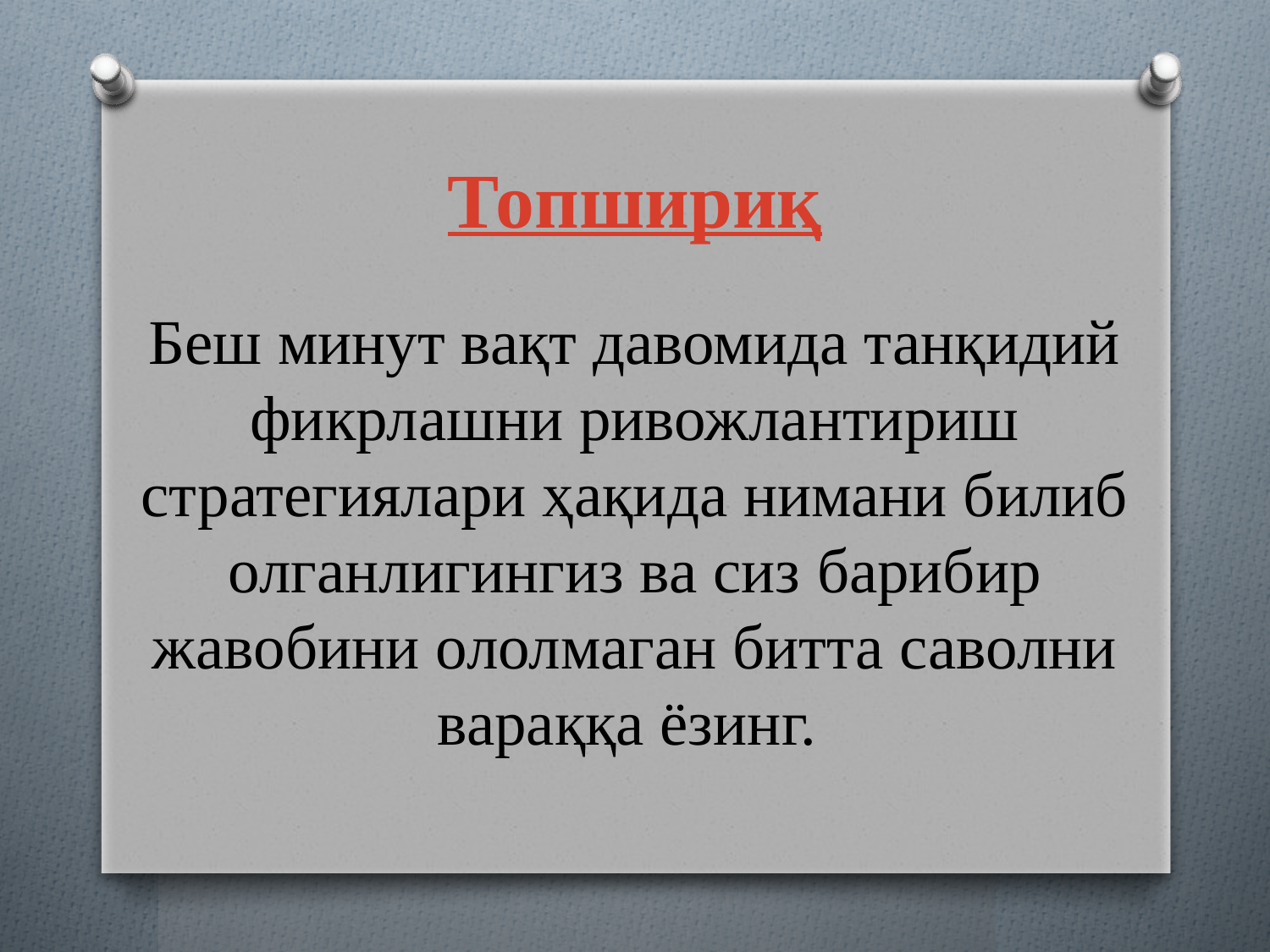

# Топшириқ
Беш минут вақт давомида танқидий фикрлашни ривожлантириш стратегиялари ҳақида нимани билиб олганлигингиз ва сиз барибир жавобини ололмаган битта саволни вараққа ёзинг.